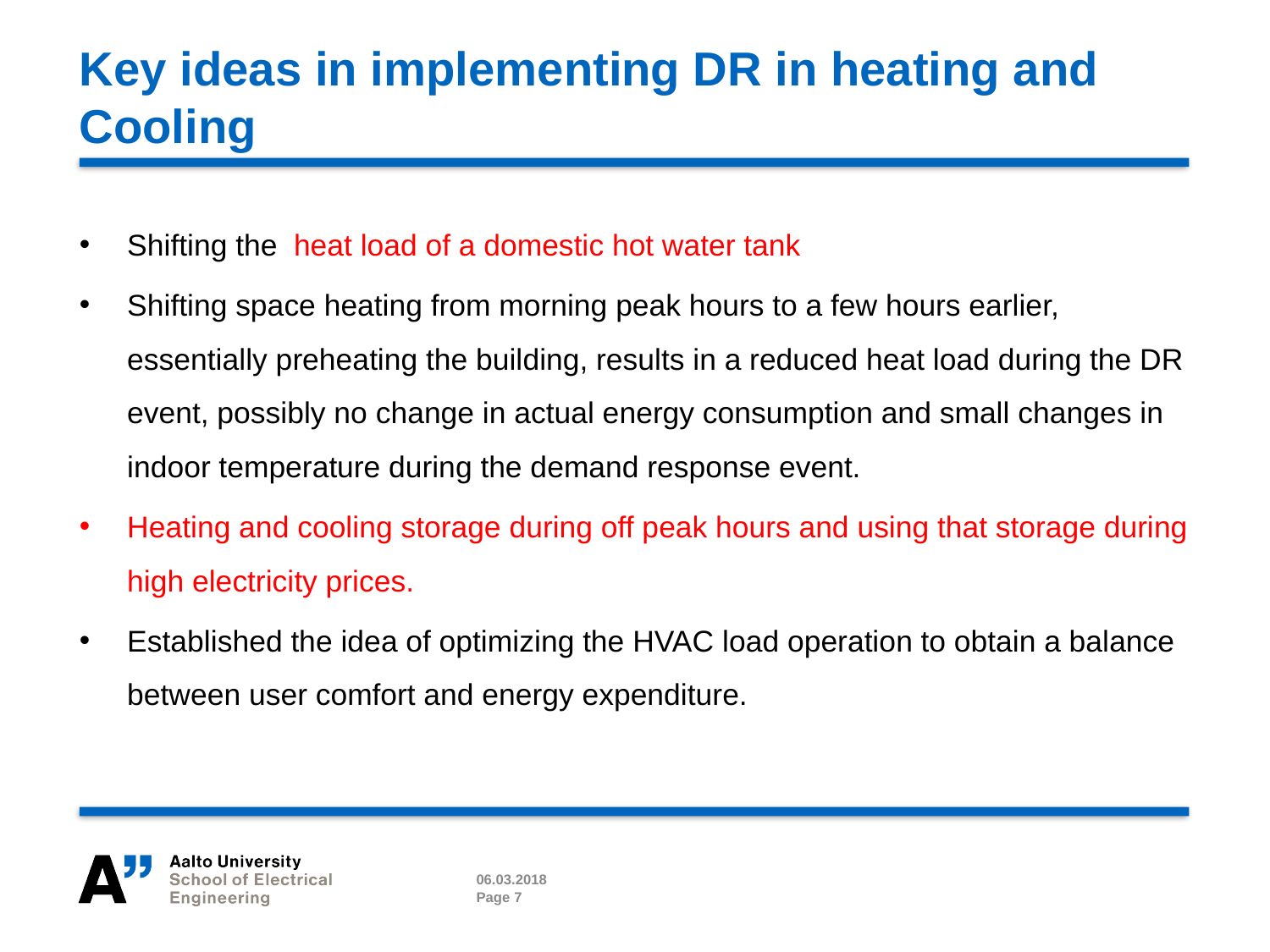

# Key ideas in implementing DR in heating and Cooling
Shifting the  heat load of a domestic hot water tank
Shifting space heating from morning peak hours to a few hours earlier, essentially preheating the building, results in a reduced heat load during the DR event, possibly no change in actual energy consumption and small changes in indoor temperature during the demand response event.
Heating and cooling storage during off peak hours and using that storage during high electricity prices.
Established the idea of optimizing the HVAC load operation to obtain a balance between user comfort and energy expenditure.

06.03.2018
Page 7